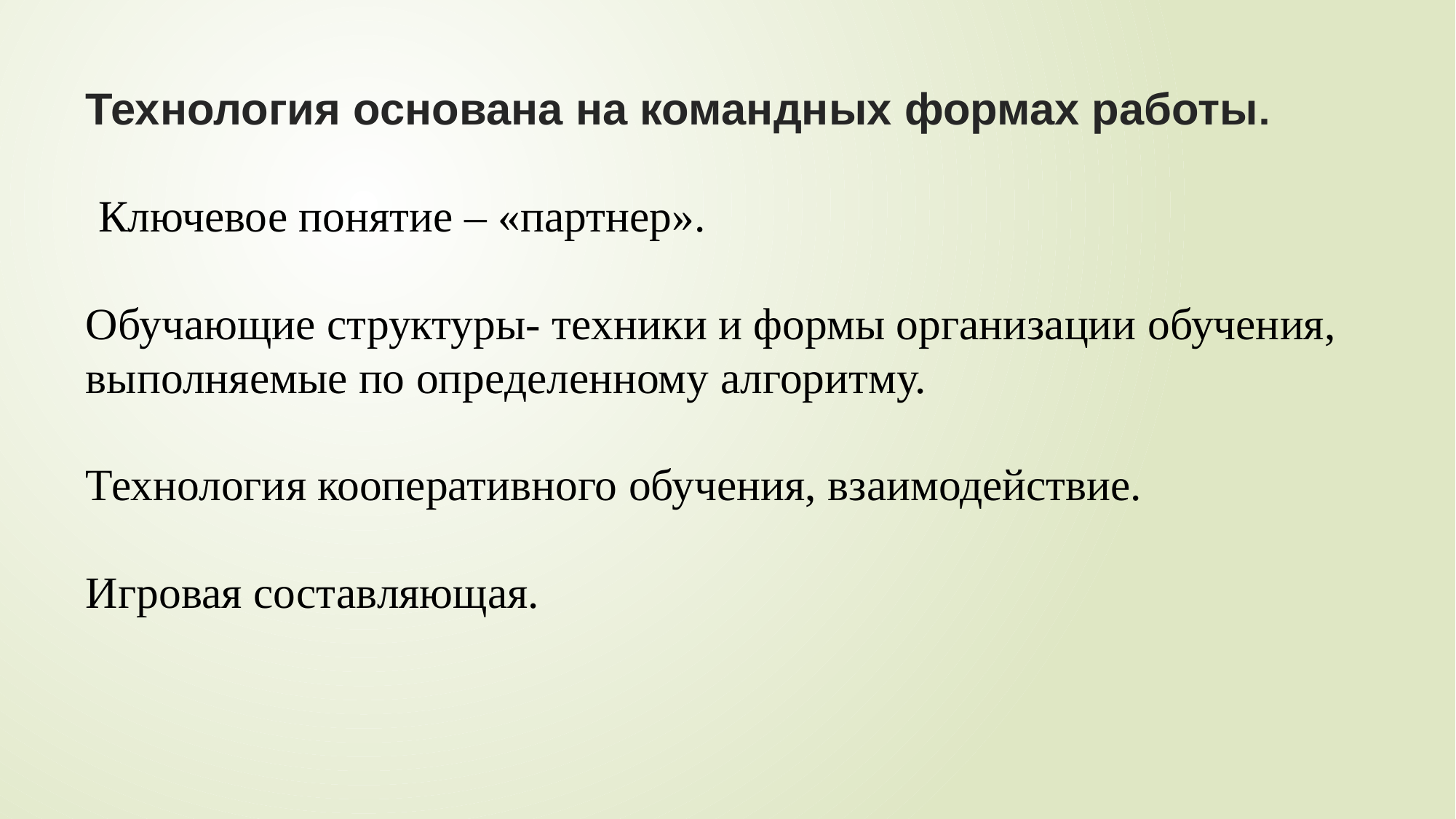

# Технология основана на командных формах работы. Ключевое понятие – «партнер». Обучающие структуры- техники и формы организации обучения, выполняемые по определенному алгоритму. Технология кооперативного обучения, взаимодействие. Игровая составляющая.